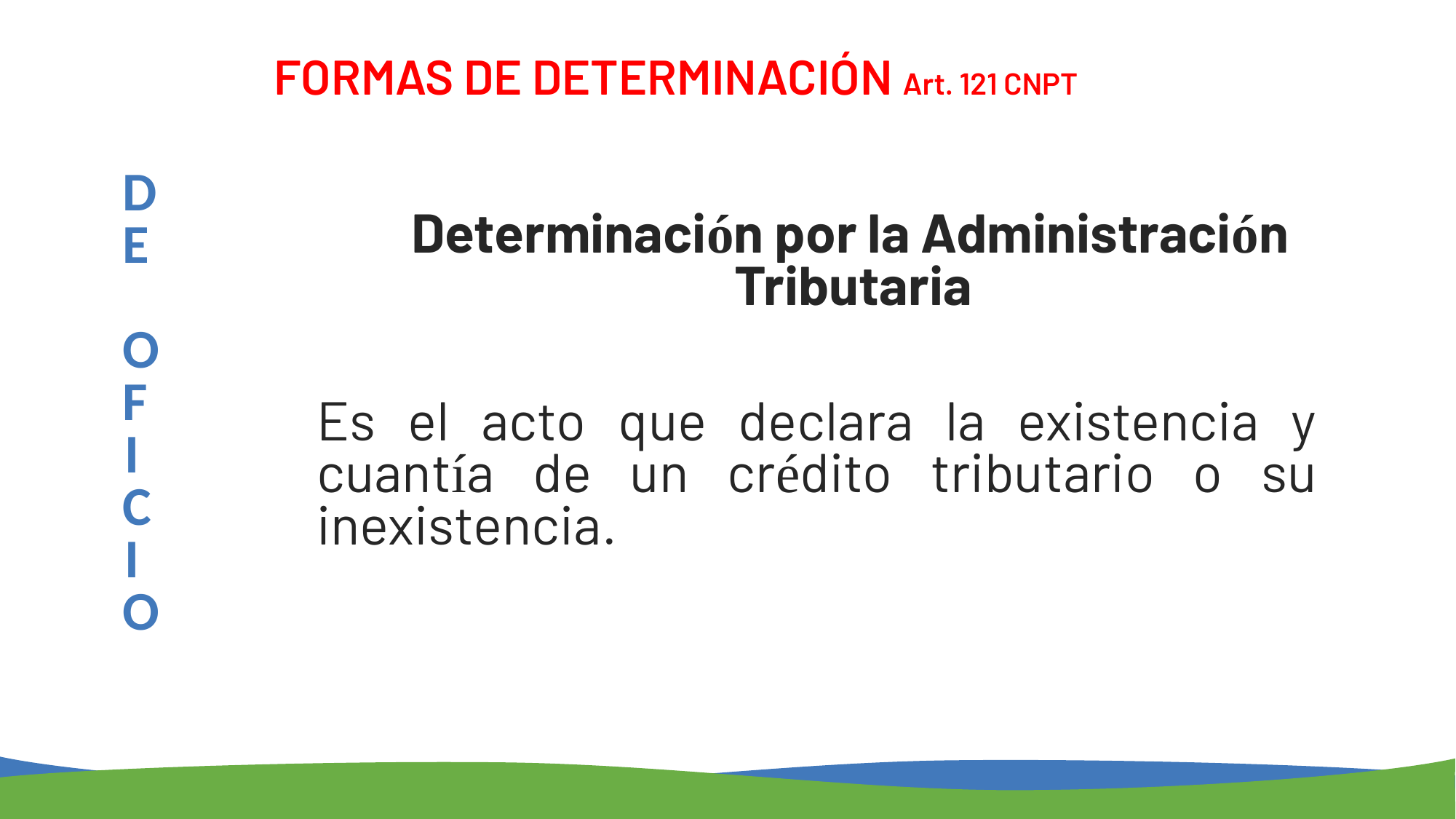

FORMAS DE DETERMINACIÓN Art. 121 CNPT
DE
 OF
I
C
IO
      Determinación por la Administración Tributaria

Es el acto que declara la existencia y cuantía de un crédito tributario o su inexistencia.